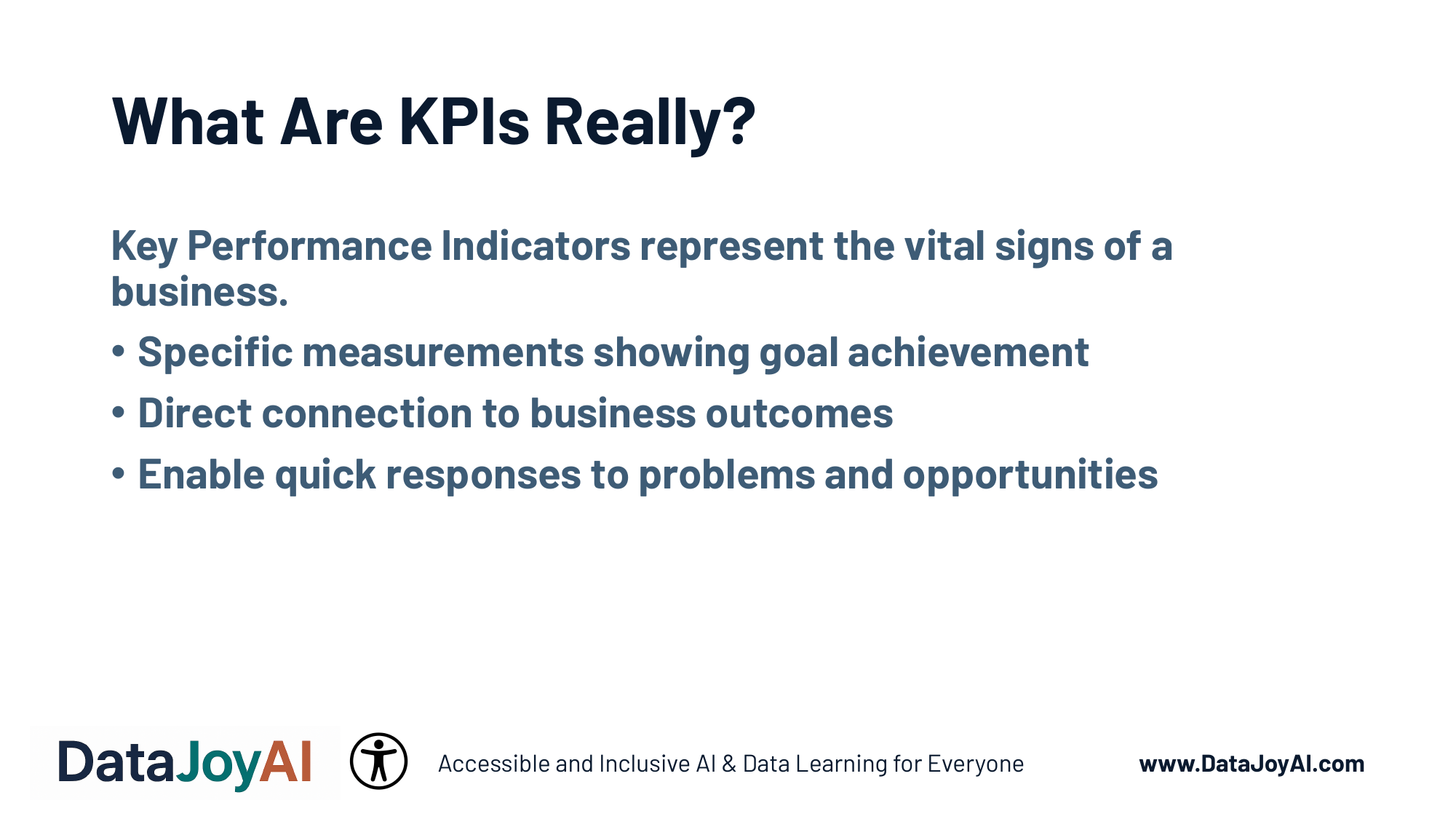

# What Are KPIs Really?
Key Performance Indicators represent the vital signs of a business.
Specific measurements showing goal achievement
Direct connection to business outcomes
Enable quick responses to problems and opportunities